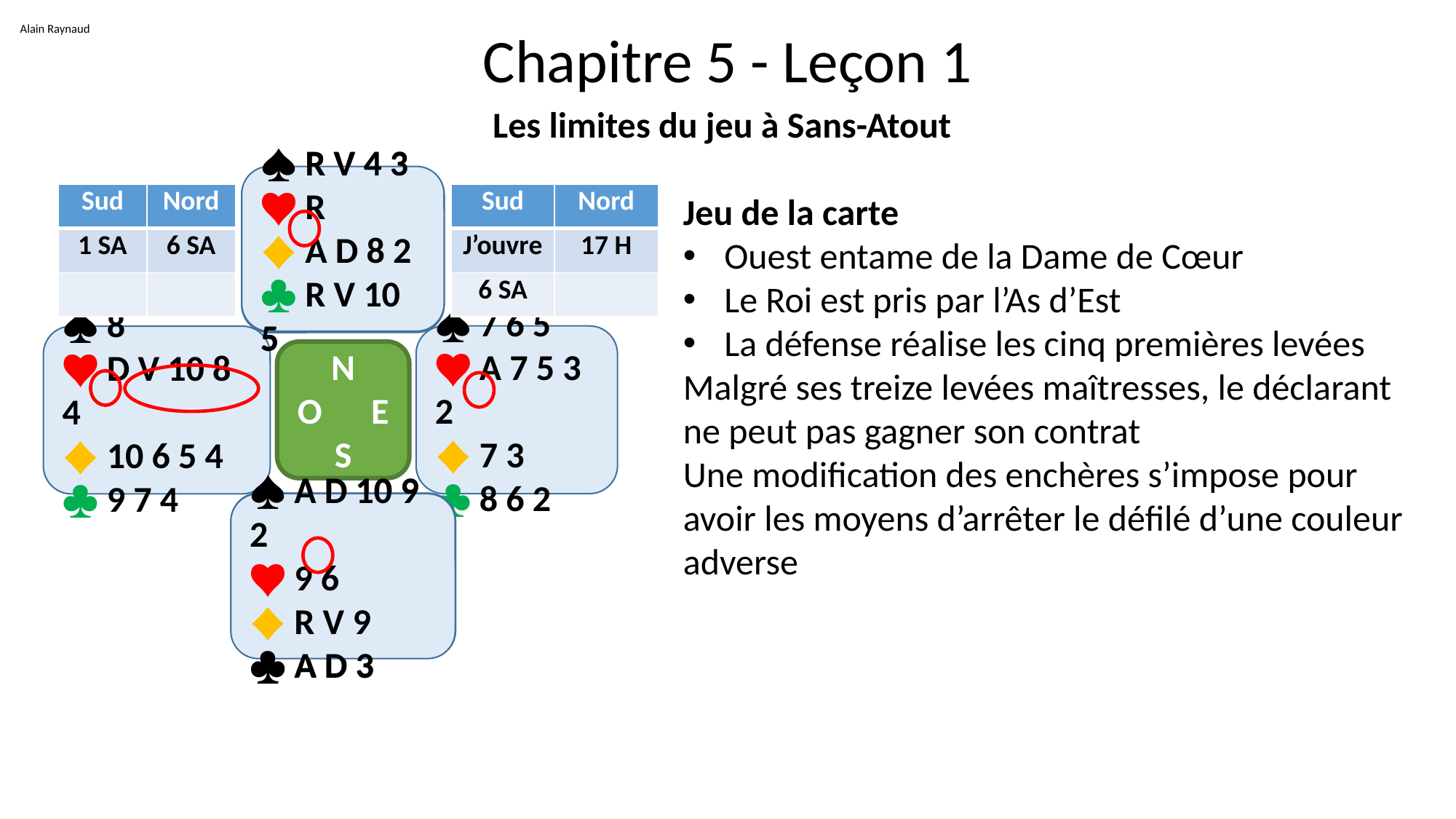

Alain Raynaud
# Chapitre 5 - Leçon 1
Les limites du jeu à Sans-Atout

♠ R V 4 3
♥ R
♦ A D 8 2
♣ R V 10 5
♠ R V 4 3
♥ R
♦ A D 8 2
♣ R V 10 5

| Sud | Nord |
| --- | --- |
| ? |  |
|  |  |
| Sud | Nord |
| --- | --- |
| J’ouvre | ? |
|  |  |
| Sud | Nord |
| --- | --- |
| J’ouvre | 17 H |
| ? |  |
| Sud | Nord |
| --- | --- |
| 1 SA | ? |
|  |  |
| Sud | Nord |
| --- | --- |
| 1 SA | 6 SA |
|  |  |
| Sud | Nord |
| --- | --- |
| J’ouvre | 17 H |
| 6 SA |  |
| Sud | Nord |
| --- | --- |
| ? |  |
|  |  |
Jeu de la carte
Ouest entame de la Dame de Cœur
Le Roi est pris par l’As d’Est
La défense réalise les cinq premières levées
Malgré ses treize levées maîtresses, le déclarant ne peut pas gagner son contrat
Une modification des enchères s’impose pour avoir les moyens d’arrêter le défilé d’une couleur adverse

♠ 7 6 5
♥ A 7 5 3 2
♦ 7 3
♣ 8 6 2
♠ 8
♥ D V 10 8 4
♦ 10 6 5 4
♣ 9 7 4
N
O      E
S

♠ A D 10 9 2
♥ 9 6
♦ R V 9
♣ A D 3
♠ A D 10 9 2
♥ 9 6
♦ R V 9
♣ A D 3